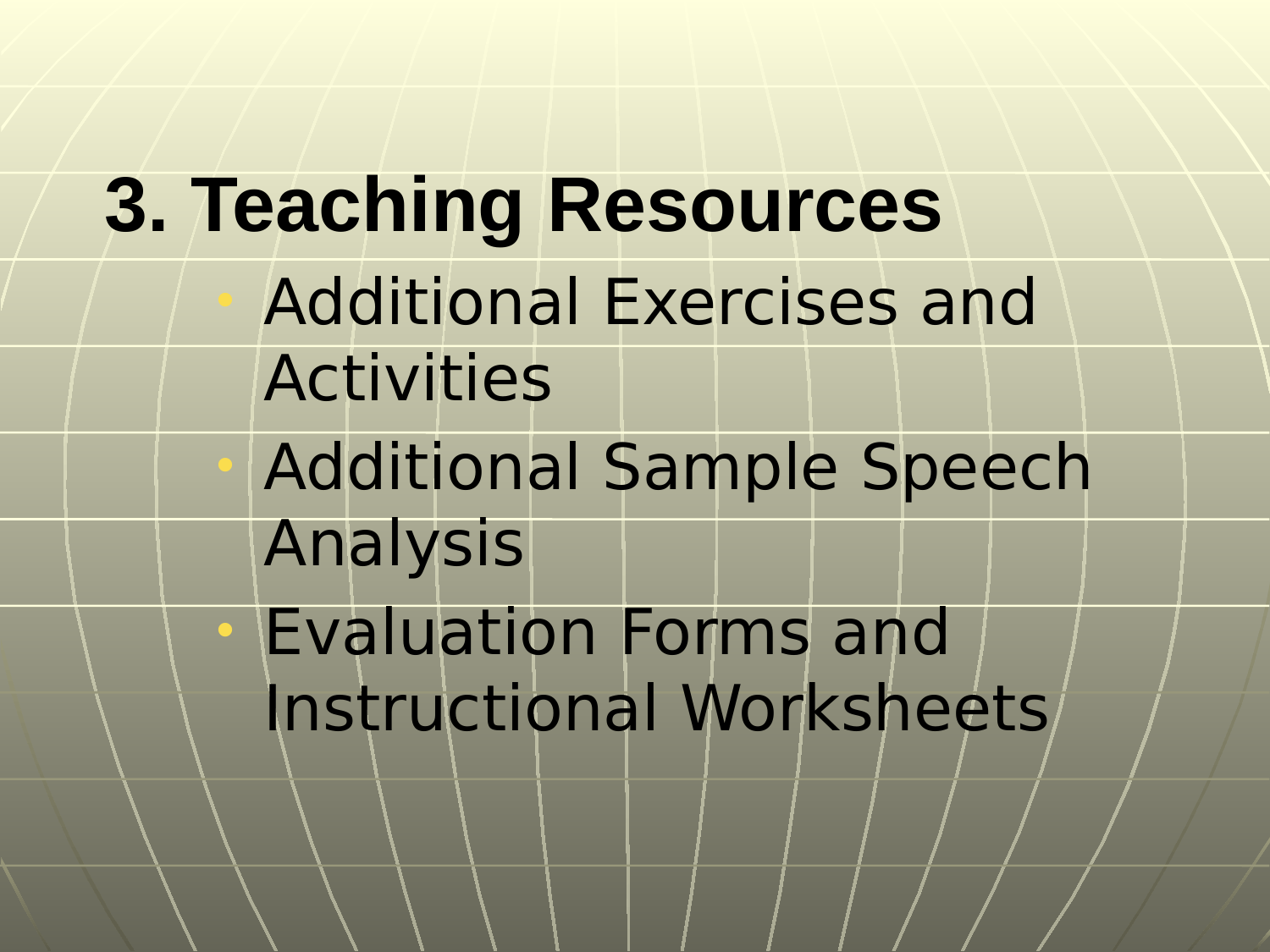

3. Teaching Resources
Additional Exercises and Activities
Additional Sample Speech Analysis
Evaluation Forms and Instructional Worksheets